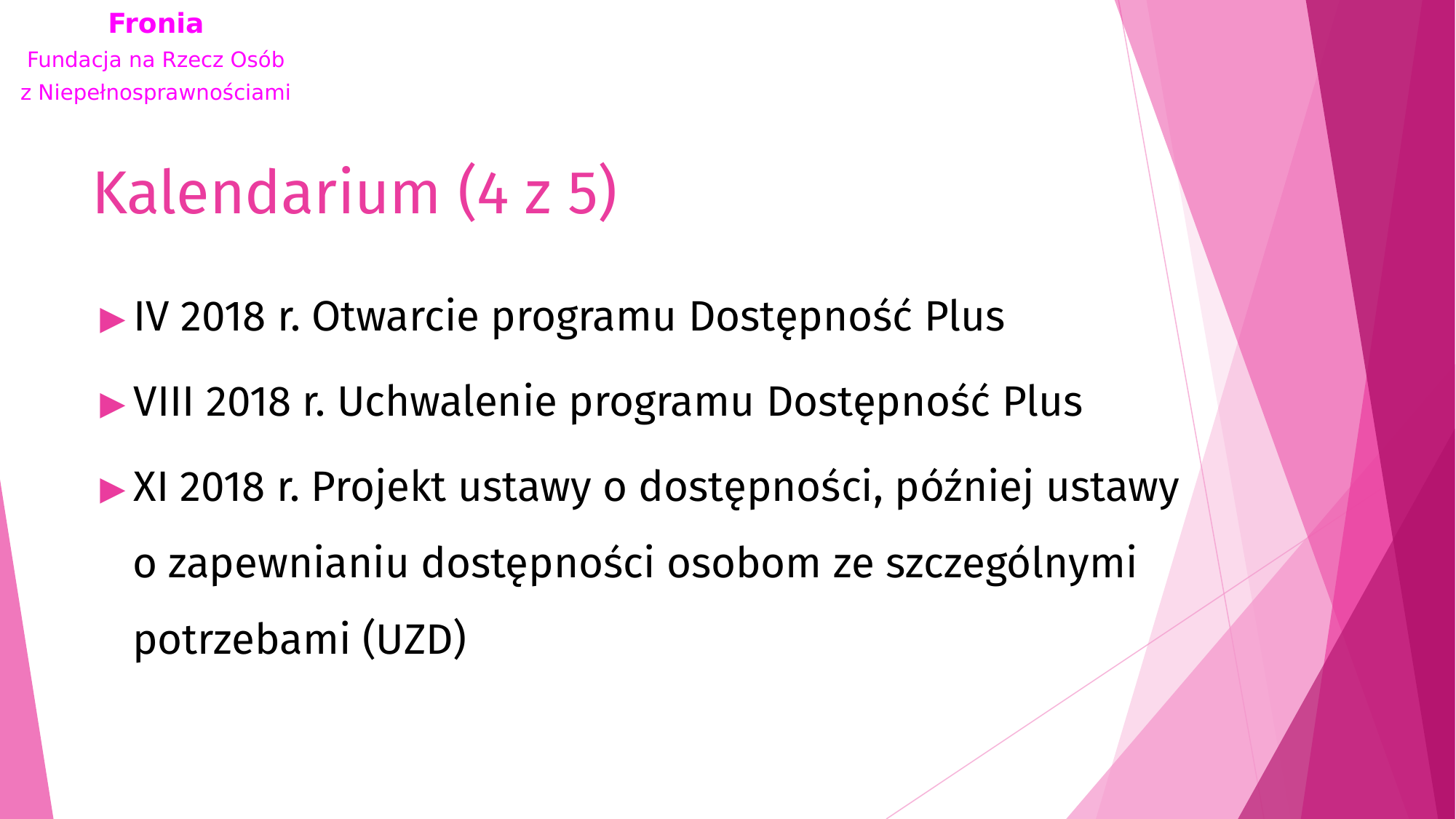

# Kalendarium (4 z 5)
IV 2018 r. Otwarcie programu Dostępność Plus
VIII 2018 r. Uchwalenie programu Dostępność Plus
XI 2018 r. Projekt ustawy o dostępności, później ustawy o zapewnianiu dostępności osobom ze szczególnymi potrzebami (UZD)